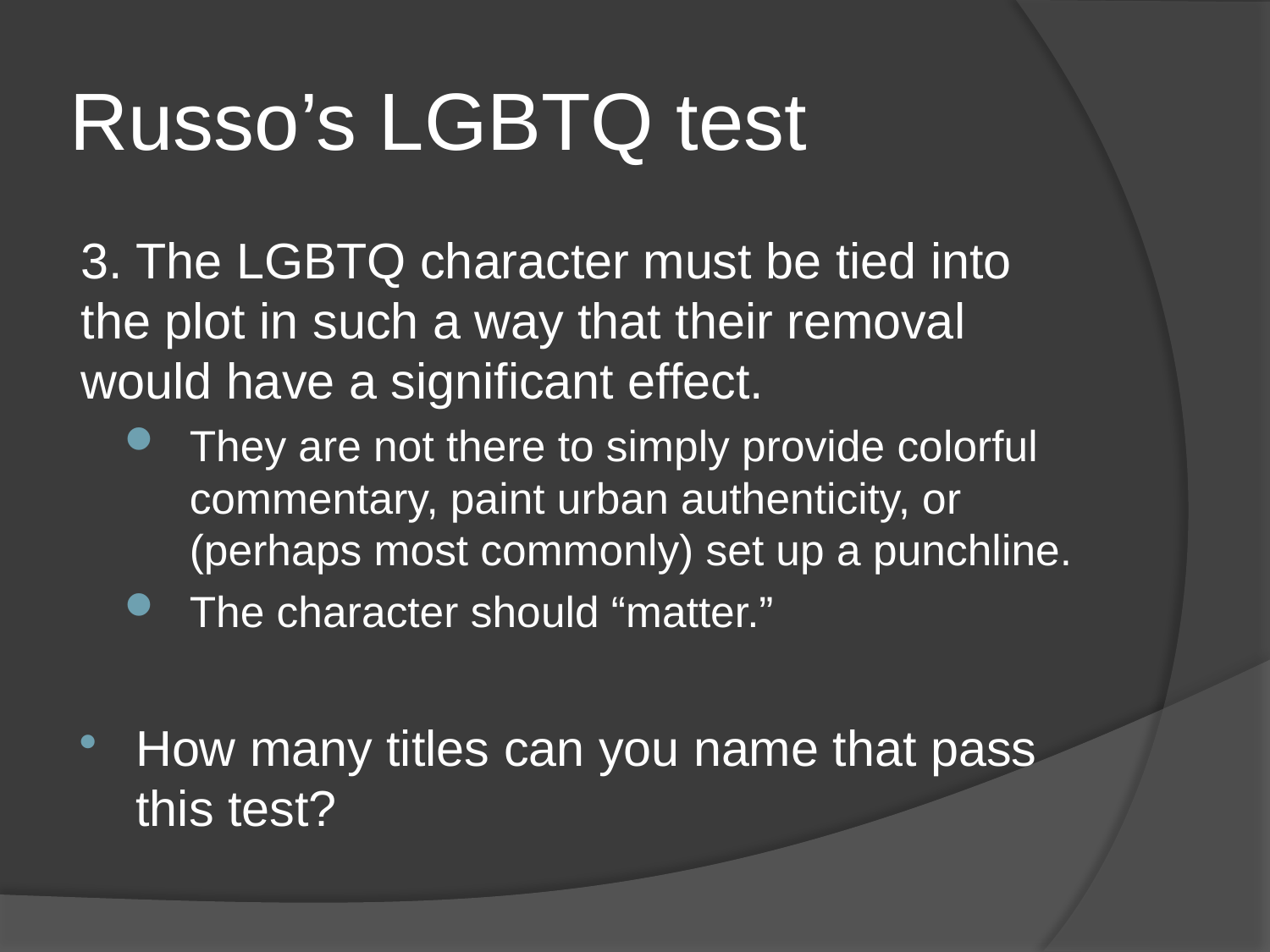

# Russo’s LGBTQ test
3. The LGBTQ character must be tied into the plot in such a way that their removal would have a significant effect.
They are not there to simply provide colorful commentary, paint urban authenticity, or (perhaps most commonly) set up a punchline.
The character should “matter.”

How many titles can you name that pass this test?